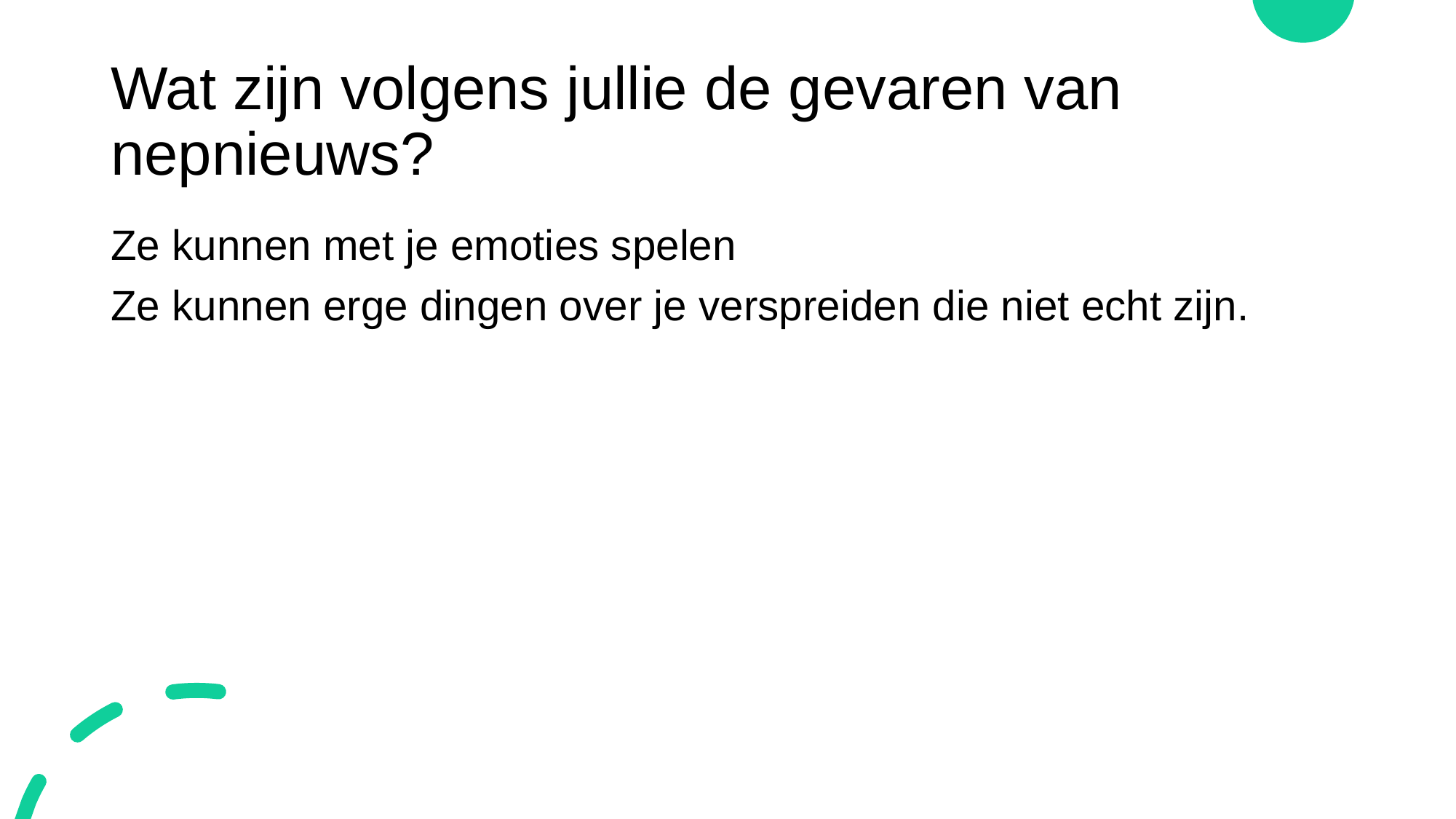

# Wat zijn volgens jullie de gevaren van nepnieuws?
Ze kunnen met je emoties spelen
Ze kunnen erge dingen over je verspreiden die niet echt zijn.